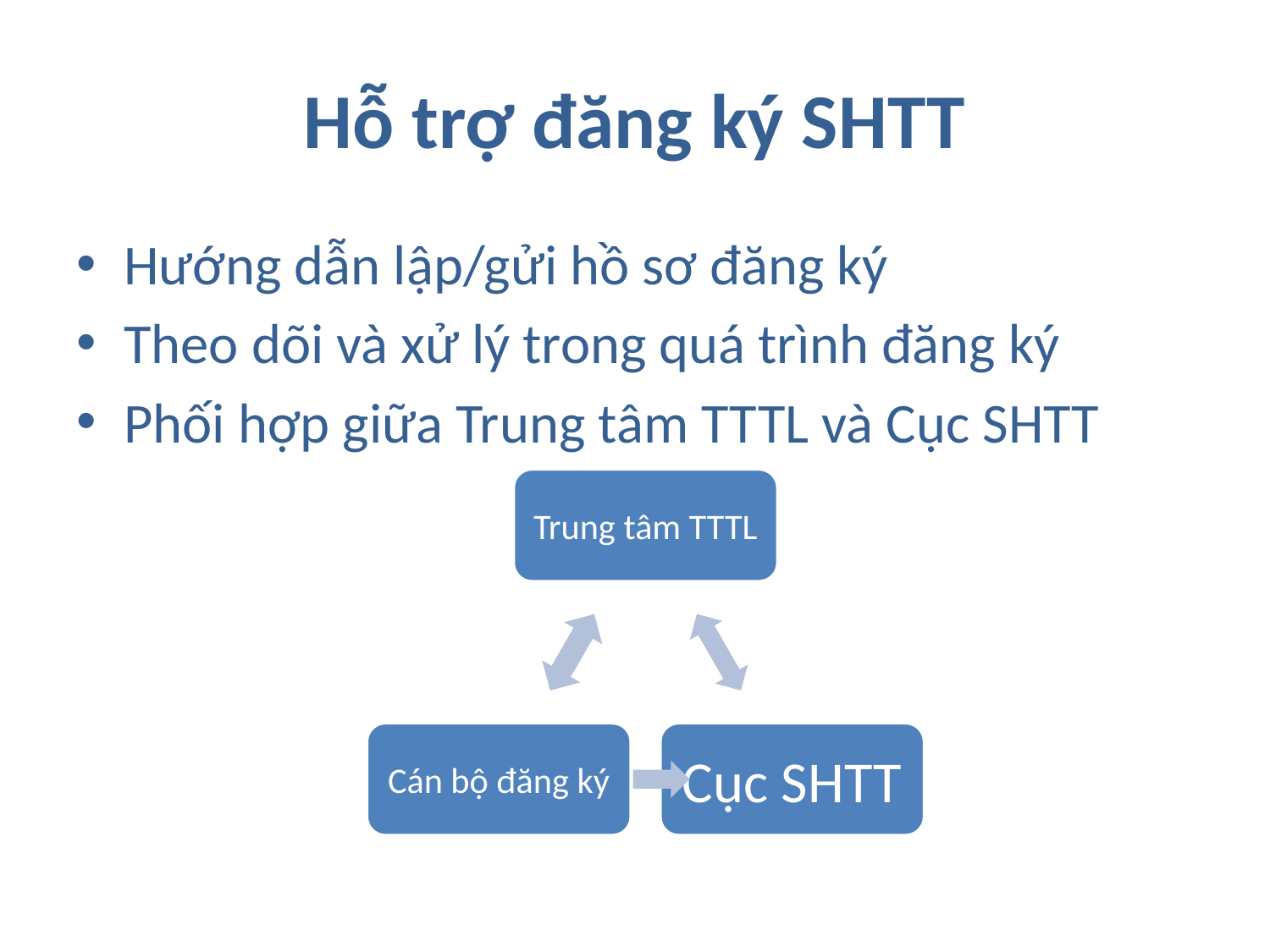

# Hỗ trợ đăng ký SHTT
Hướng dẫn lập/gửi hồ sơ đăng ký
Theo dõi và xử lý trong quá trình đăng ký
Phối hợp giữa Trung tâm TTTL và Cục SHTT

Trung tâm TTTL
Cục SHTT
Cán bộ đăng ký